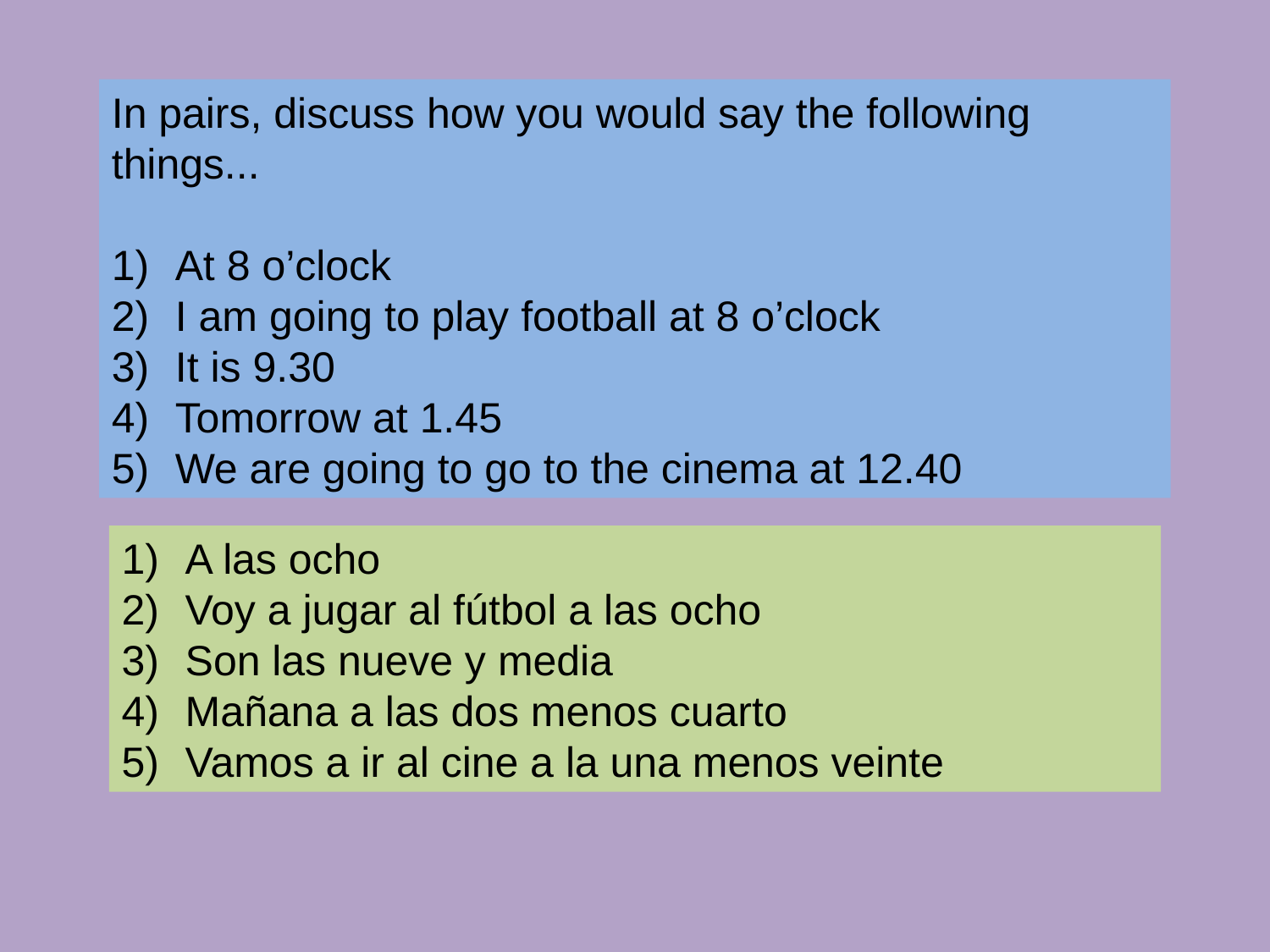

In pairs, discuss how you would say the following things...

At 8 o’clock
I am going to play football at 8 o’clock
It is 9.30
Tomorrow at 1.45
We are going to go to the cinema at 12.40
A las ocho
Voy a jugar al fútbol a las ocho
Son las nueve y media
Mañana a las dos menos cuarto
Vamos a ir al cine a la una menos veinte